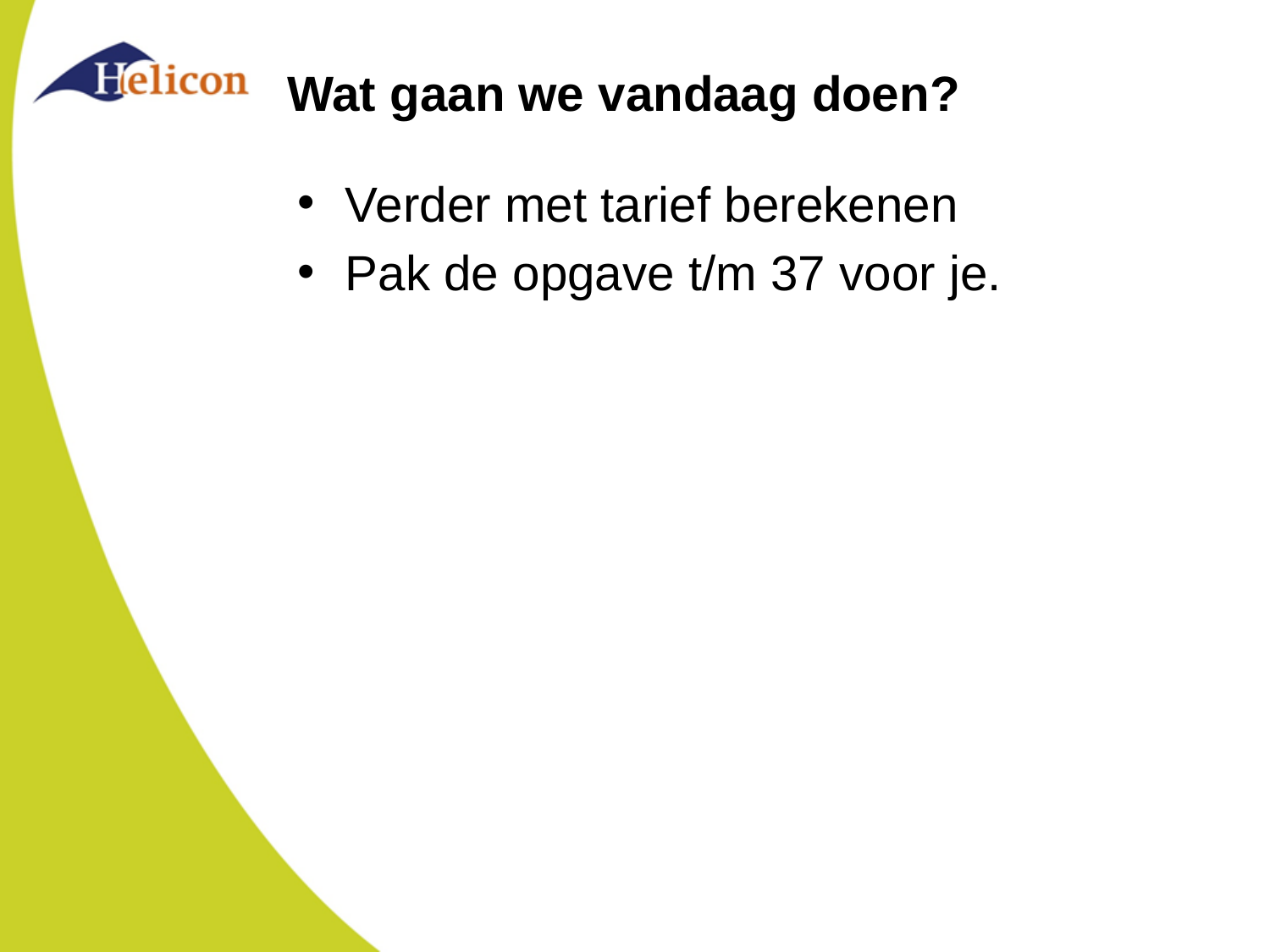

# Wat gaan we vandaag doen?
Verder met tarief berekenen
Pak de opgave t/m 37 voor je.